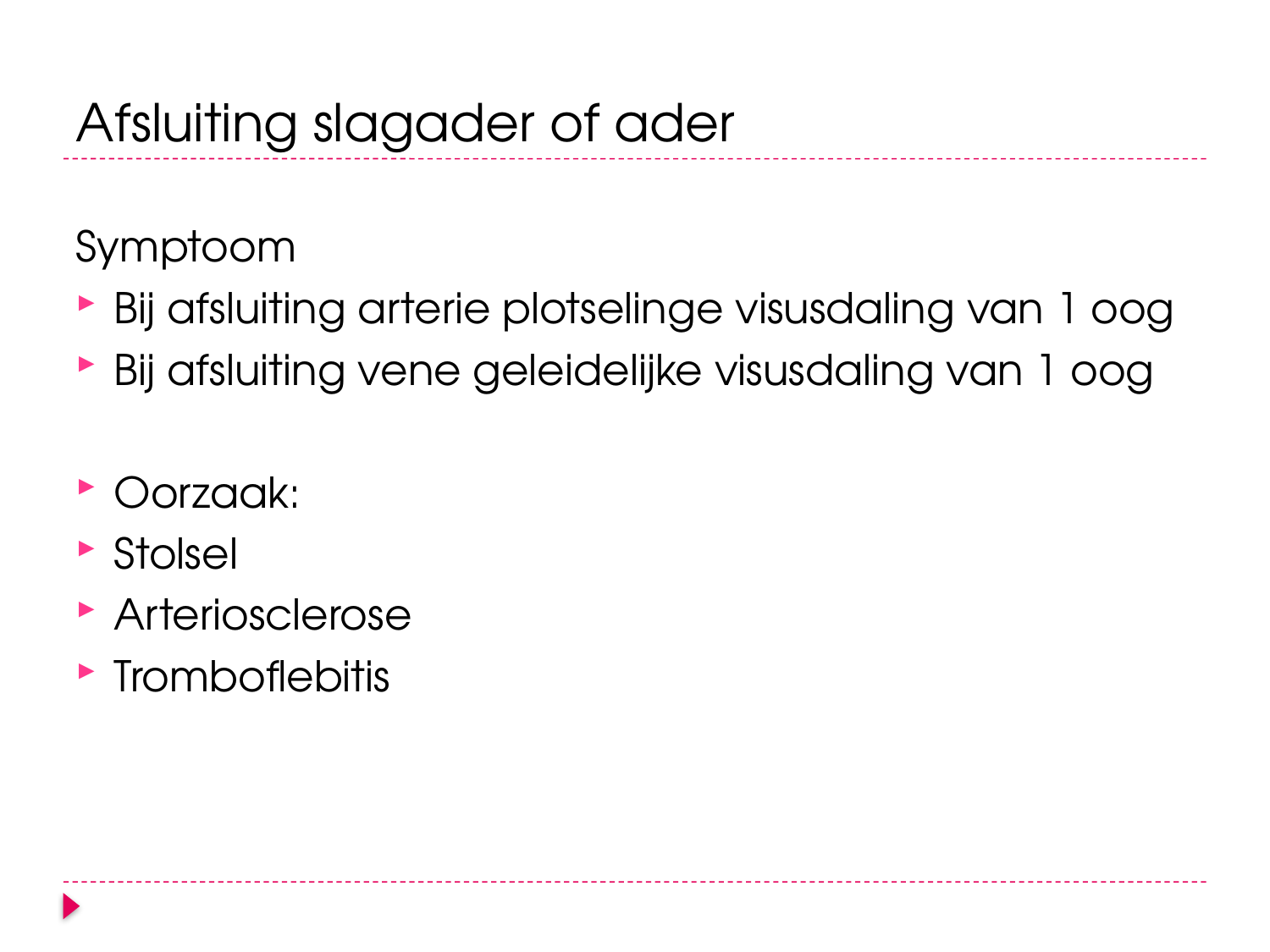

# Afsluiting slagader of ader

Symptoom
Bij afsluiting arterie plotselinge visusdaling van 1 oog
Bij afsluiting vene geleidelijke visusdaling van 1 oog

Oorzaak:
Stolsel
Arteriosclerose
Tromboflebitis